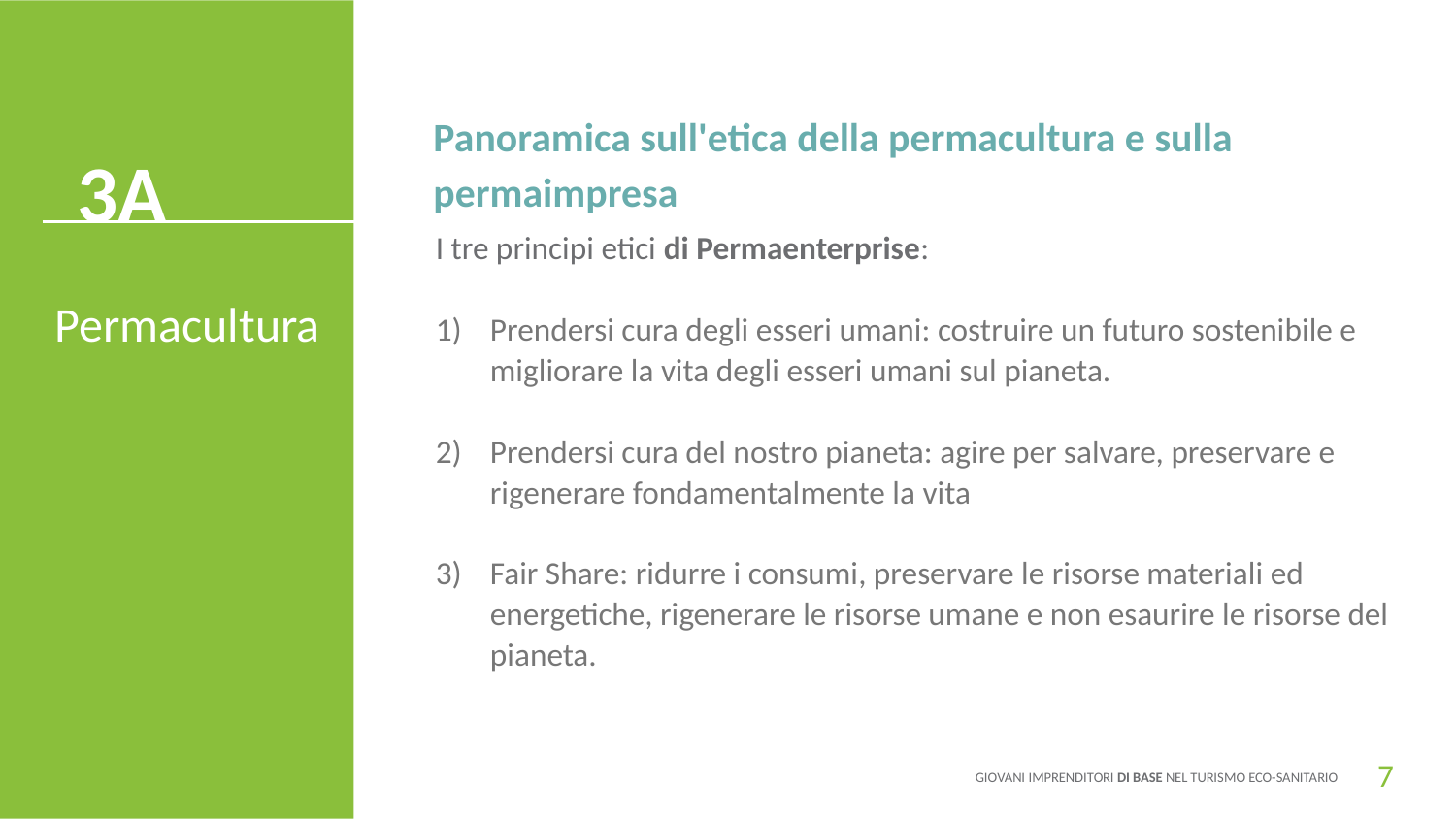

Panoramica sull'etica della permacultura e sulla permaimpresa

3A
I tre principi etici di Permaenterprise:

Prendersi cura degli esseri umani: costruire un futuro sostenibile e migliorare la vita degli esseri umani sul pianeta.

Prendersi cura del nostro pianeta: agire per salvare, preservare e rigenerare fondamentalmente la vita

Fair Share: ridurre i consumi, preservare le risorse materiali ed energetiche, rigenerare le risorse umane e non esaurire le risorse del pianeta.

Permacultura

7